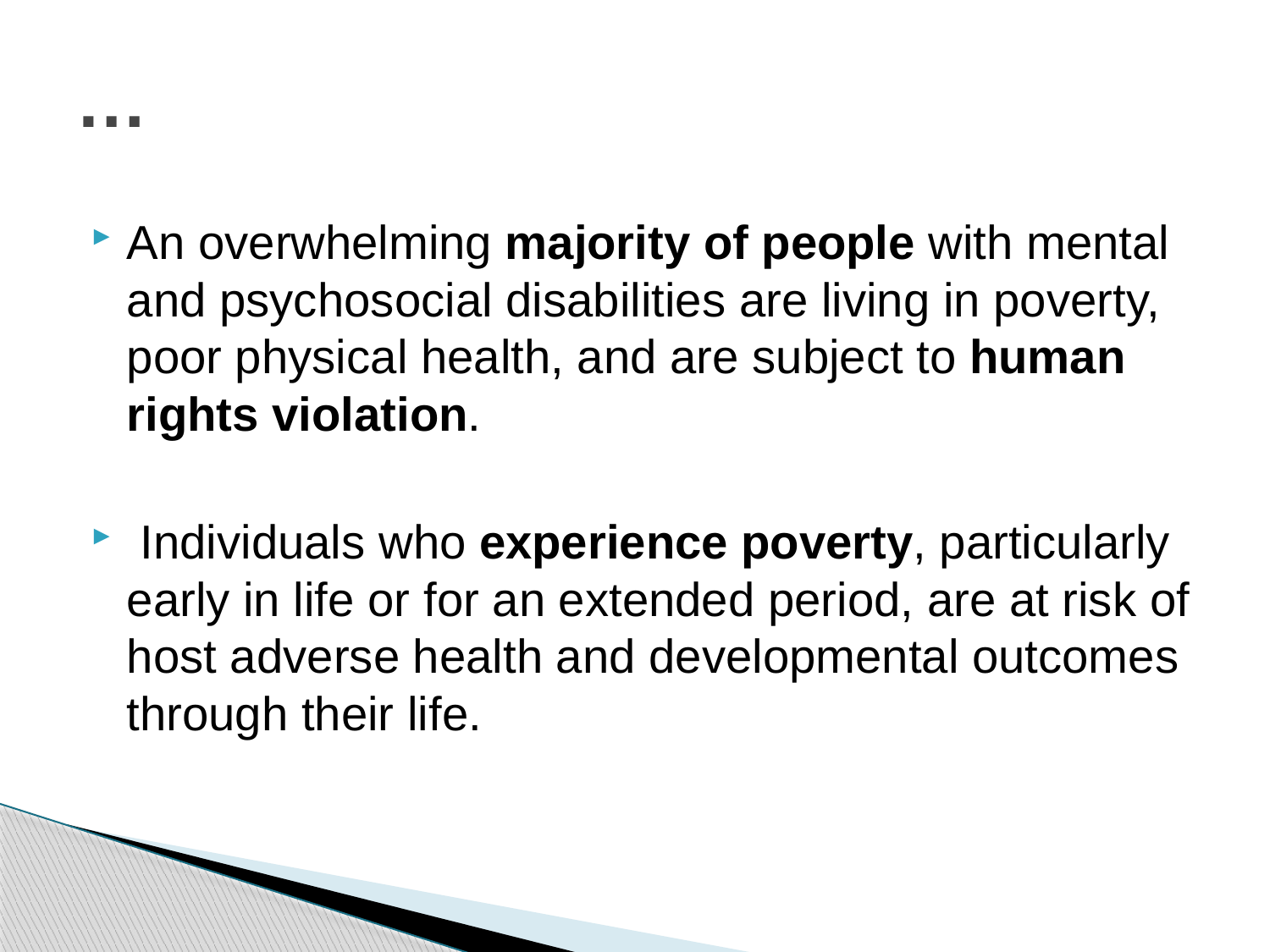

# …
An overwhelming majority of people with mental and psychosocial disabilities are living in poverty, poor physical health, and are subject to human rights violation.

 Individuals who experience poverty, particularly early in life or for an extended period, are at risk of host adverse health and developmental outcomes through their life.